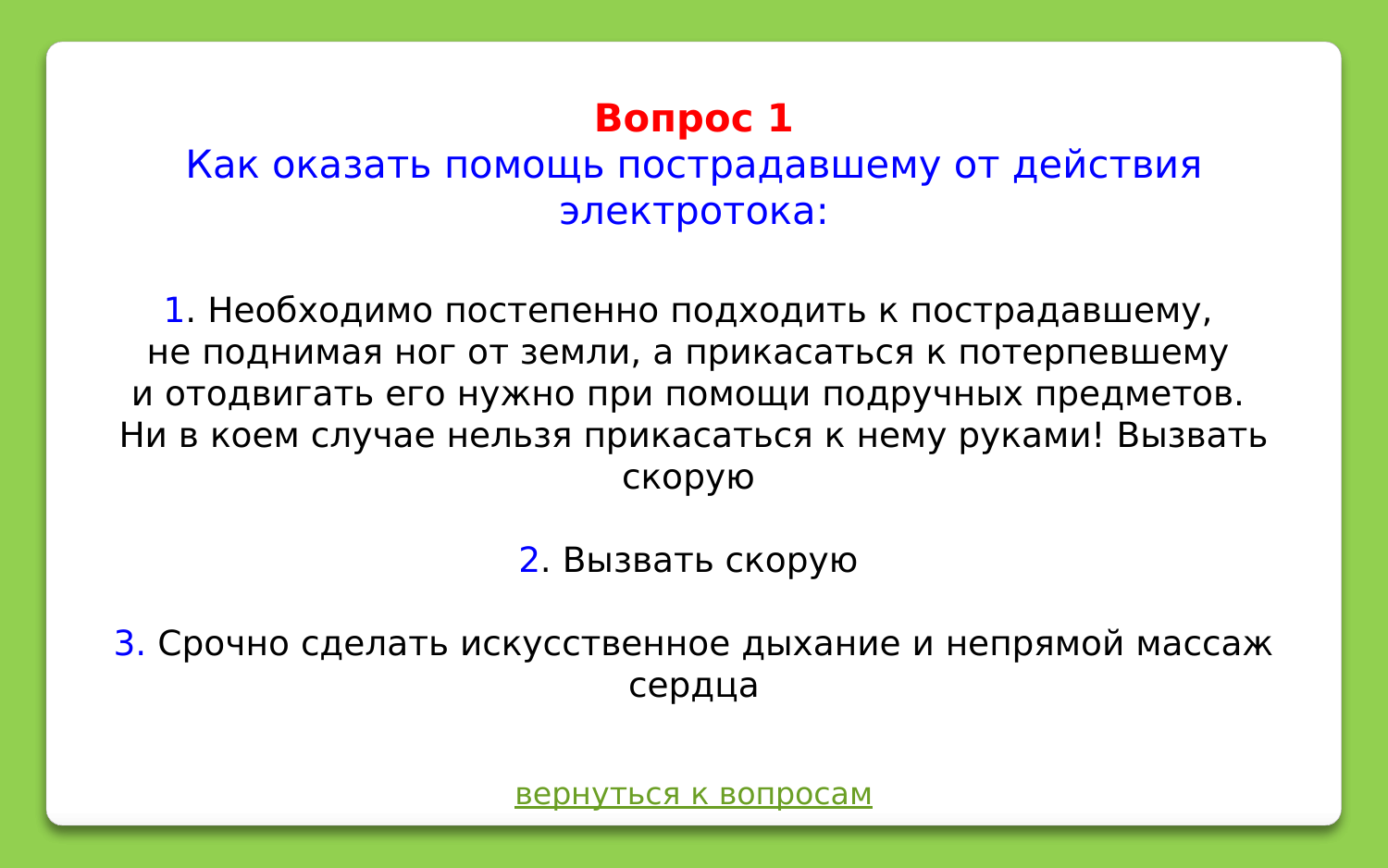

Вопрос 1
Как оказать помощь пострадавшему от действия электротока:
1. Необходимо постепенно подходить к пострадавшему,
не поднимая ног от земли, а прикасаться к потерпевшему
и отодвигать его нужно при помощи подручных предметов.
Ни в коем случае нельзя прикасаться к нему руками! Вызвать скорую
2. Вызвать скорую
3. Срочно сделать искусственное дыхание и непрямой массаж сердца

вернуться к вопросам